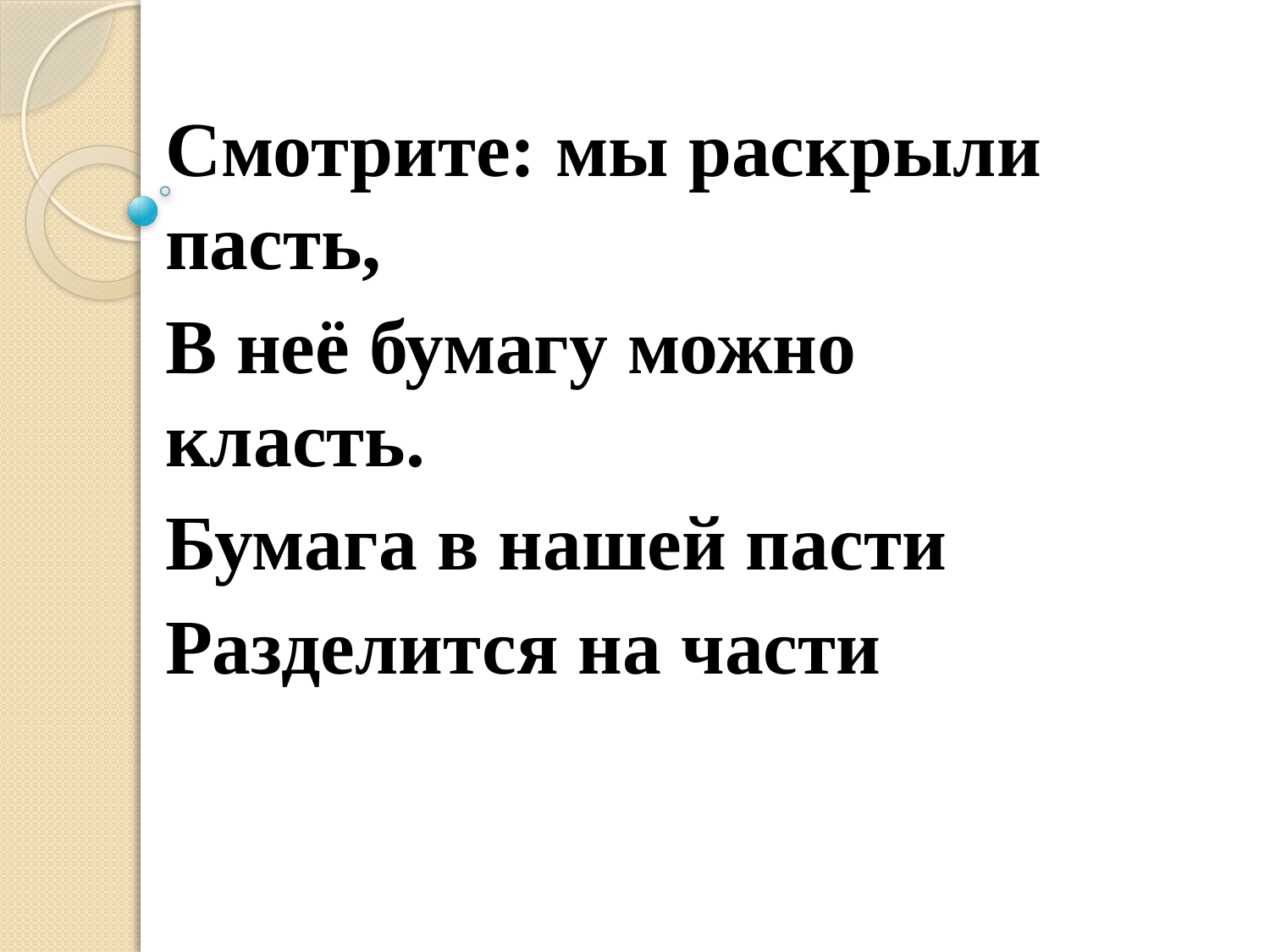

Смотрите: мы раскрыли пасть,
В неё бумагу можно класть.
Бумага в нашей пасти
Разделится на части